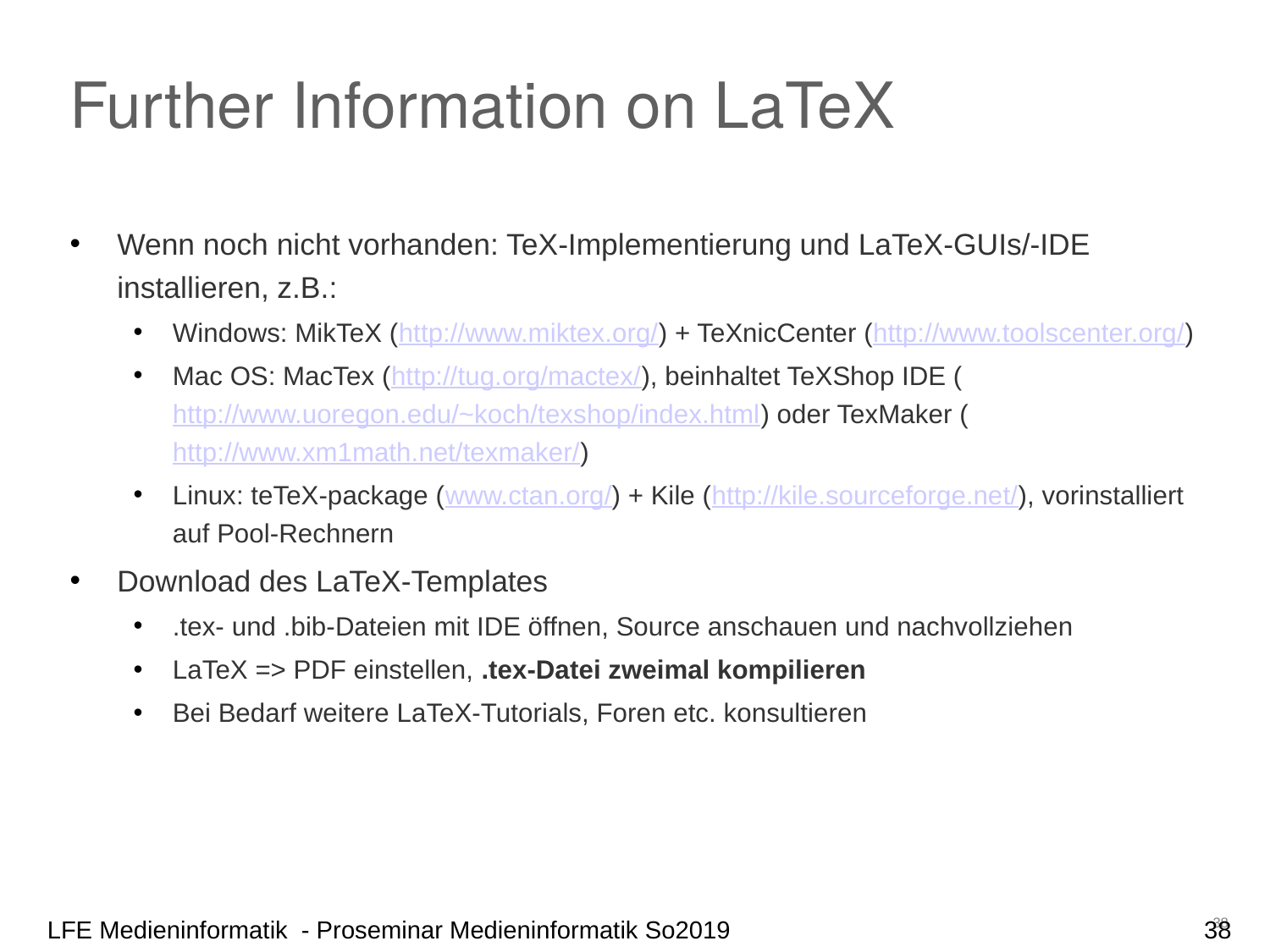

Further Information on LaTeX
Wenn noch nicht vorhanden: TeX-Implementierung und LaTeX-GUIs/-IDE installieren, z.B.:
Windows: MikTeX (http://www.miktex.org/) + TeXnicCenter (http://www.toolscenter.org/)
Mac OS: MacTex (http://tug.org/mactex/), beinhaltet TeXShop IDE (http://www.uoregon.edu/~koch/texshop/index.html) oder TexMaker (http://www.xm1math.net/texmaker/)
Linux: teTeX-package (www.ctan.org/) + Kile (http://kile.sourceforge.net/), vorinstalliert auf Pool-Rechnern
Download des LaTeX-Templates
.tex- und .bib-Dateien mit IDE öffnen, Source anschauen und nachvollziehen
LaTeX => PDF einstellen, .tex-Datei zweimal kompilieren
Bei Bedarf weitere LaTeX-Tutorials, Foren etc. konsultieren
38
38